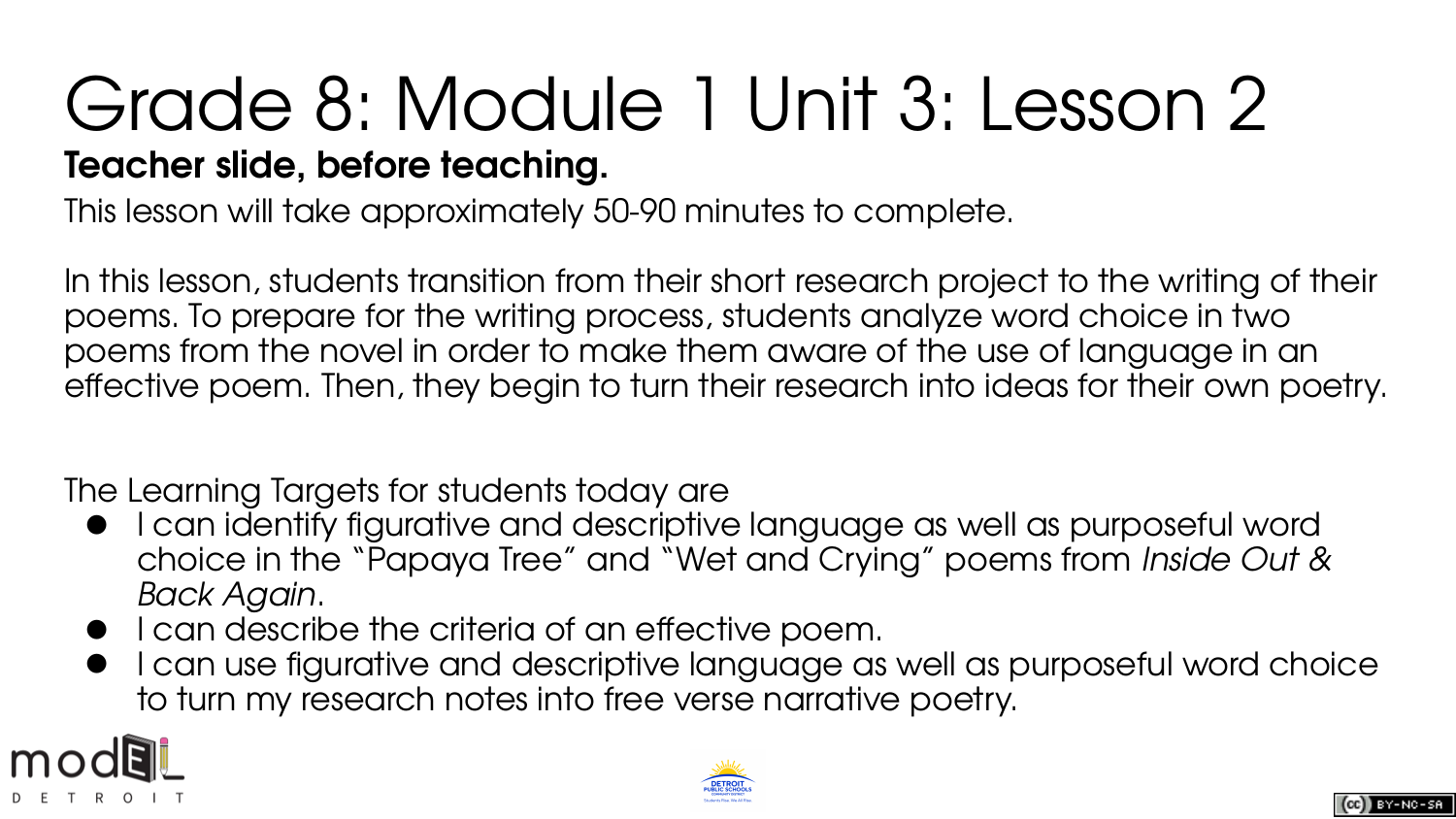

# Grade 8: Module 1 Unit 3: Lesson 2 Teacher slide, before teaching.
This lesson will take approximately 50-90 minutes to complete.

In this lesson, students transition from their short research project to the writing of their poems. To prepare for the writing process, students analyze word choice in two poems from the novel in order to make them aware of the use of language in an effective poem. Then, they begin to turn their research into ideas for their own poetry.
The Learning Targets for students today are
I can identify figurative and descriptive language as well as purposeful word choice in the “Papaya Tree” and “Wet and Crying” poems from Inside Out & Back Again.
I can describe the criteria of an effective poem.
I can use figurative and descriptive language as well as purposeful word choice to turn my research notes into free verse narrative poetry.